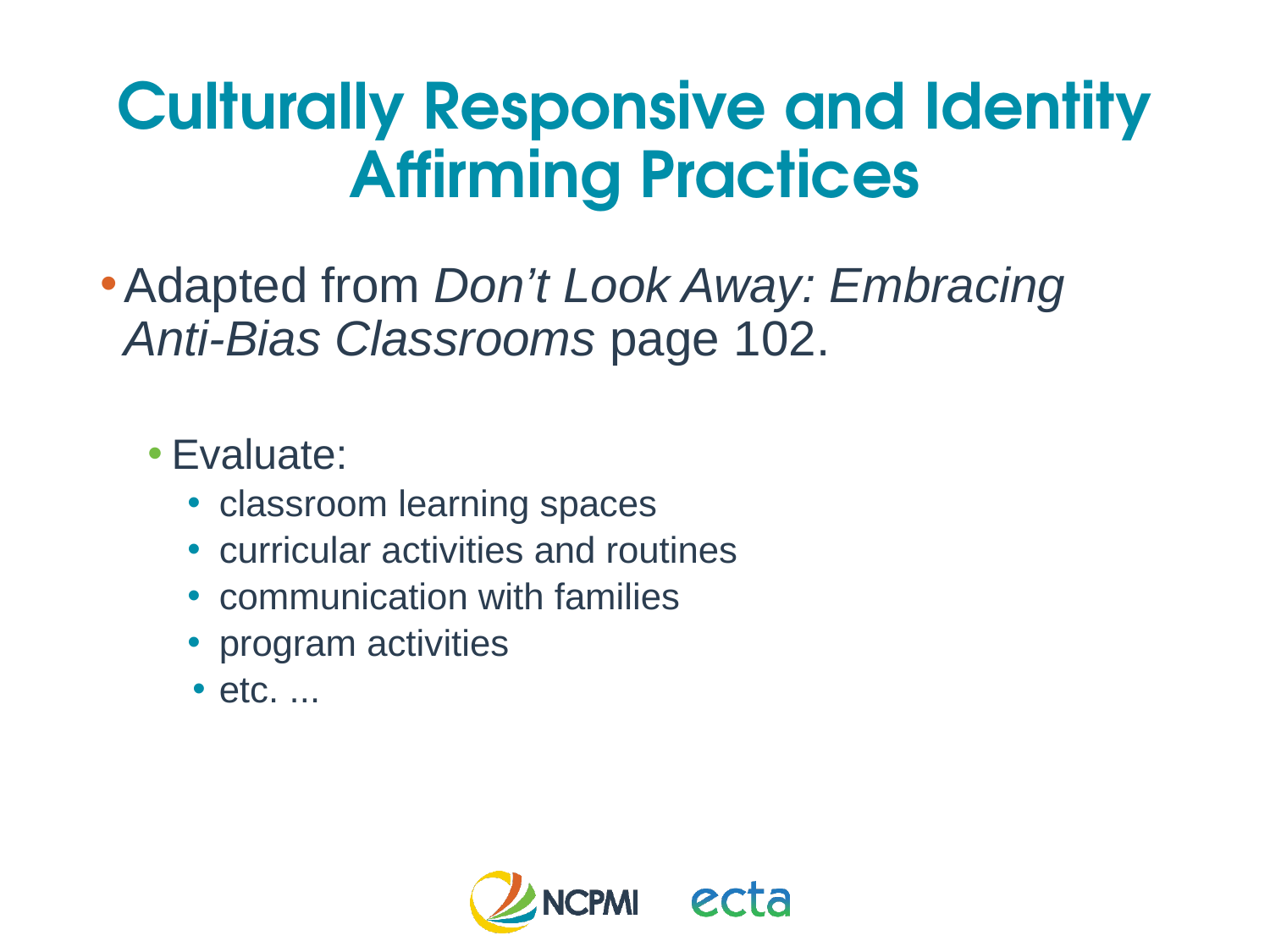

# Culturally Responsive and Identity Affirming Practices
Adapted from Don’t Look Away: Embracing Anti-Bias Classrooms page 102.

Evaluate:
classroom learning spaces
curricular activities and routines
communication with families
program activities
etc. ...